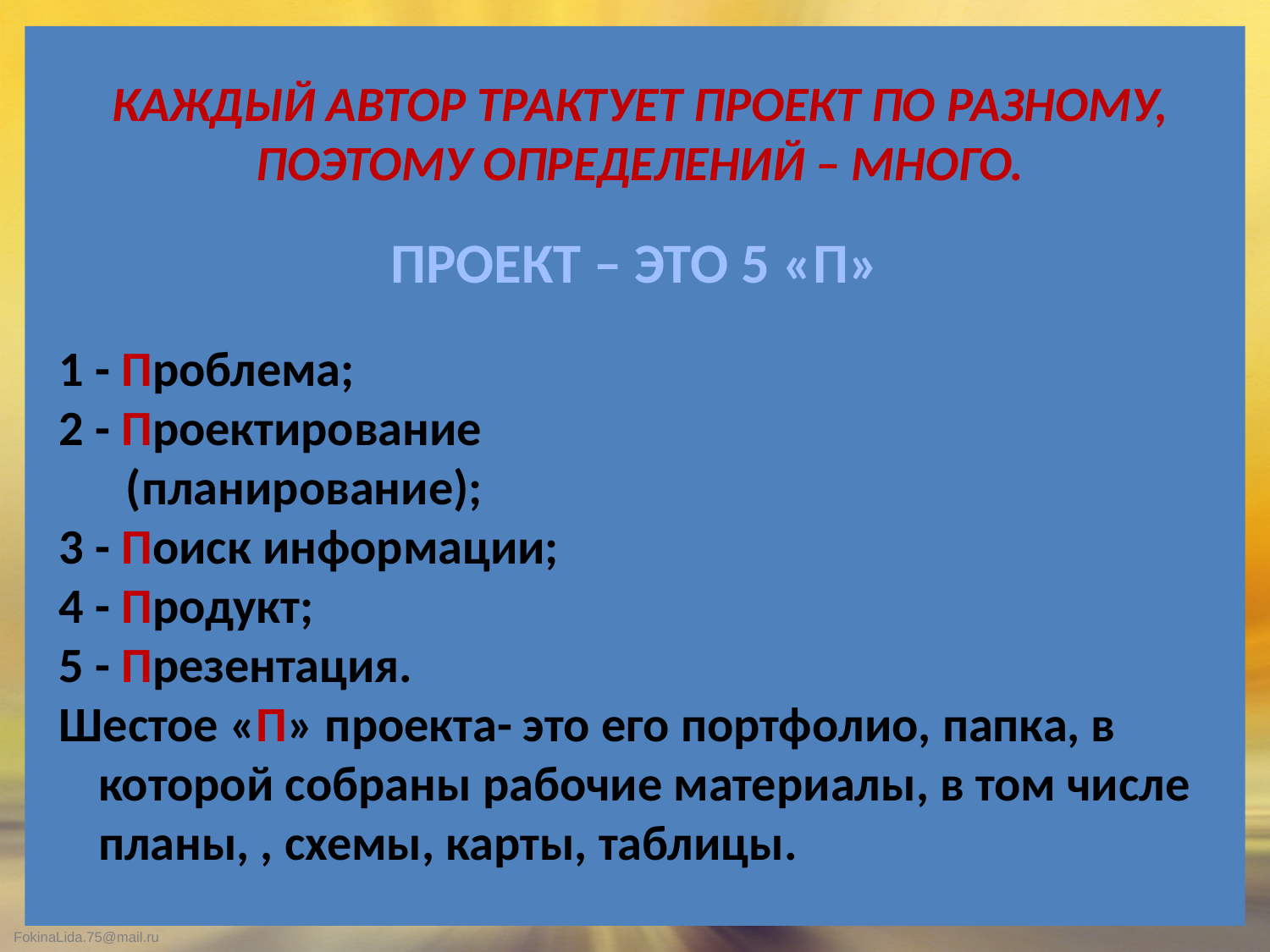

КАЖДЫЙ АВТОР ТРАКТУЕТ ПРОЕКТ ПО РАЗНОМУ, ПОЭТОМУ ОПРЕДЕЛЕНИЙ – МНОГО.
ПРОЕКТ – ЭТО 5 «П»
1 - Проблема;
2 - Проектирование
      (планирование);
3 - Поиск информации;
4 - Продукт;
5 - Презентация.
Шестое «П» проекта- это его портфолио, папка, в которой собраны рабочие материалы, в том числе планы, , схемы, карты, таблицы.